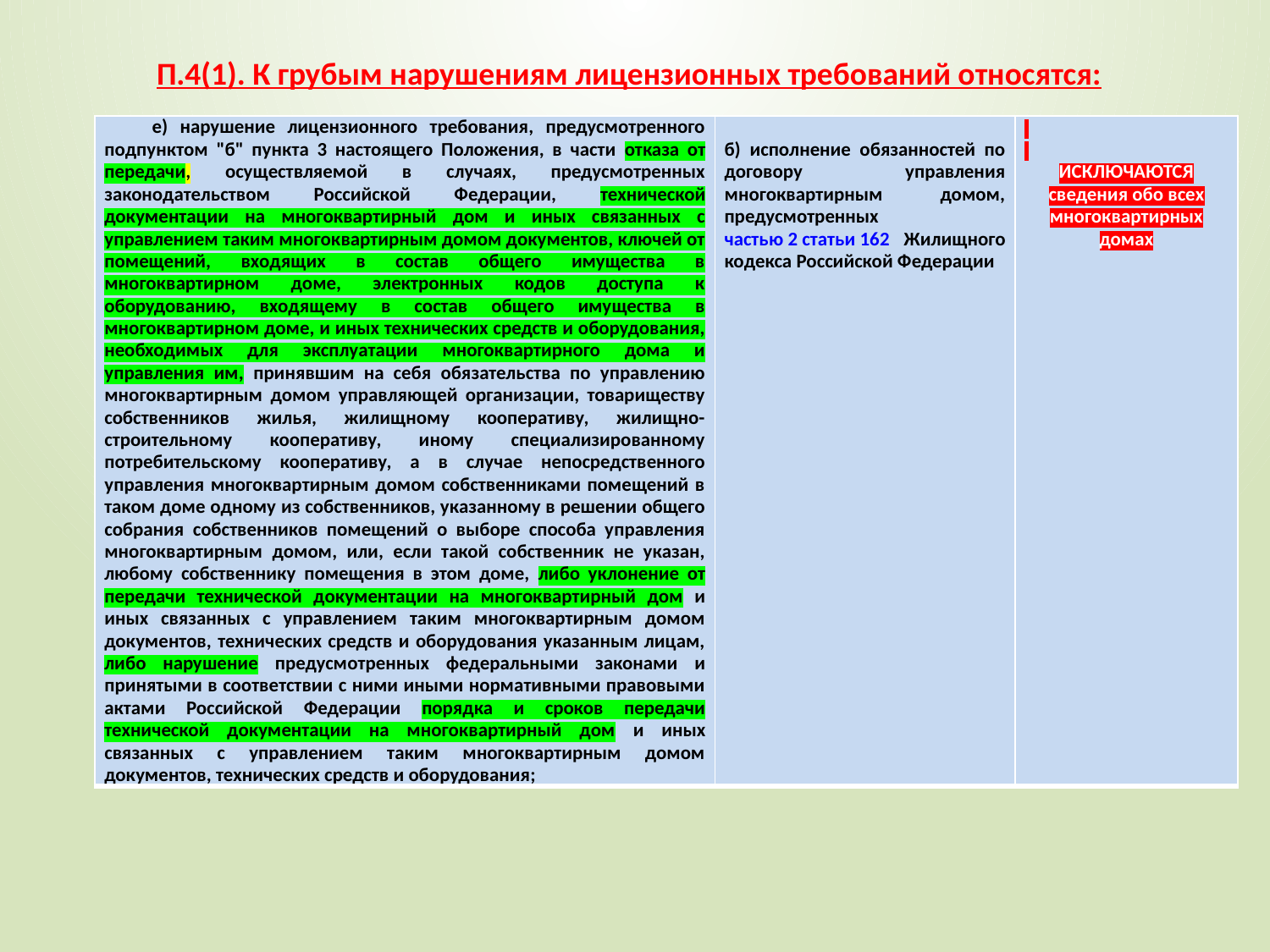

# П.4(1). К грубым нарушениям лицензионных требований относятся:
| е) нарушение лицензионного требования, предусмотренного подпунктом "б" пункта 3 настоящего Положения, в части отказа от передачи, осуществляемой в случаях, предусмотренных законодательством Российской Федерации, технической документации на многоквартирный дом и иных связанных с управлением таким многоквартирным домом документов, ключей от помещений, входящих в состав общего имущества в многоквартирном доме, электронных кодов доступа к оборудованию, входящему в состав общего имущества в многоквартирном доме, и иных технических средств и оборудования, необходимых для эксплуатации многоквартирного дома и управления им, принявшим на себя обязательства по управлению многоквартирным домом управляющей организации, товариществу собственников жилья, жилищному кооперативу, жилищно-строительному кооперативу, иному специализированному потребительскому кооперативу, а в случае непосредственного управления многоквартирным домом собственниками помещений в таком доме одному из собственников, указанному в решении общего собрания собственников помещений о выборе способа управления многоквартирным домом, или, если такой собственник не указан, любому собственнику помещения в этом доме, либо уклонение от передачи технической документации на многоквартирный дом и иных связанных с управлением таким многоквартирным домом документов, технических средств и оборудования указанным лицам, либо нарушение предусмотренных федеральными законами и принятыми в соответствии с ними иными нормативными правовыми актами Российской Федерации порядка и сроков передачи технической документации на многоквартирный дом и иных связанных с управлением таким многоквартирным домом документов, технических средств и оборудования; | б) исполнение обязанностей по договору управления многоквартирным домом, предусмотренных частью 2 статьи 162 Жилищного кодекса Российской Федерации | ИСКЛЮЧАЮТСЯ сведения обо всех многоквартирных домах |
| --- | --- | --- |